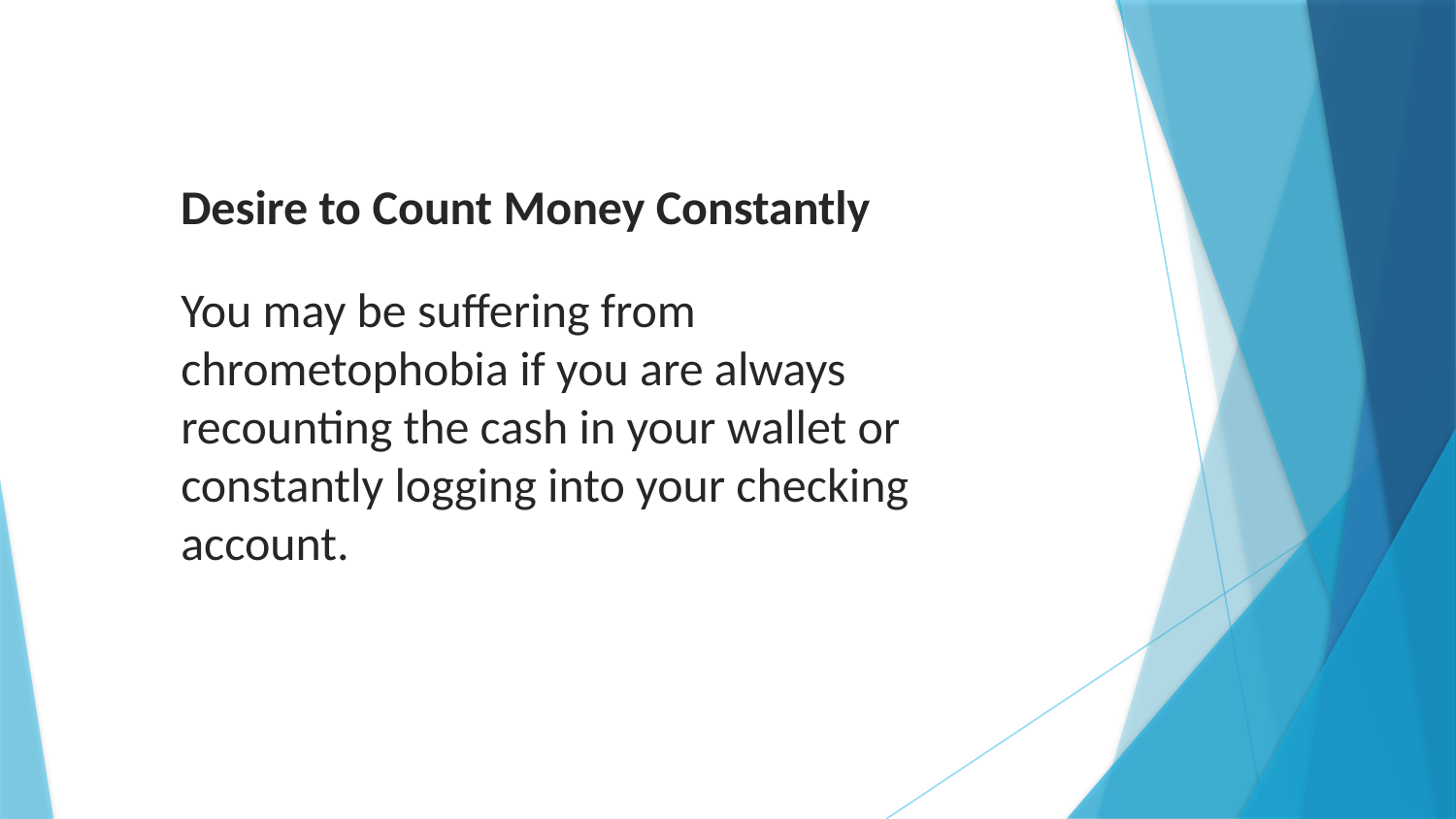

Desire to Count Money Constantly
You may be suffering from chrometophobia if you are always recounting the cash in your wallet or constantly logging into your checking account.